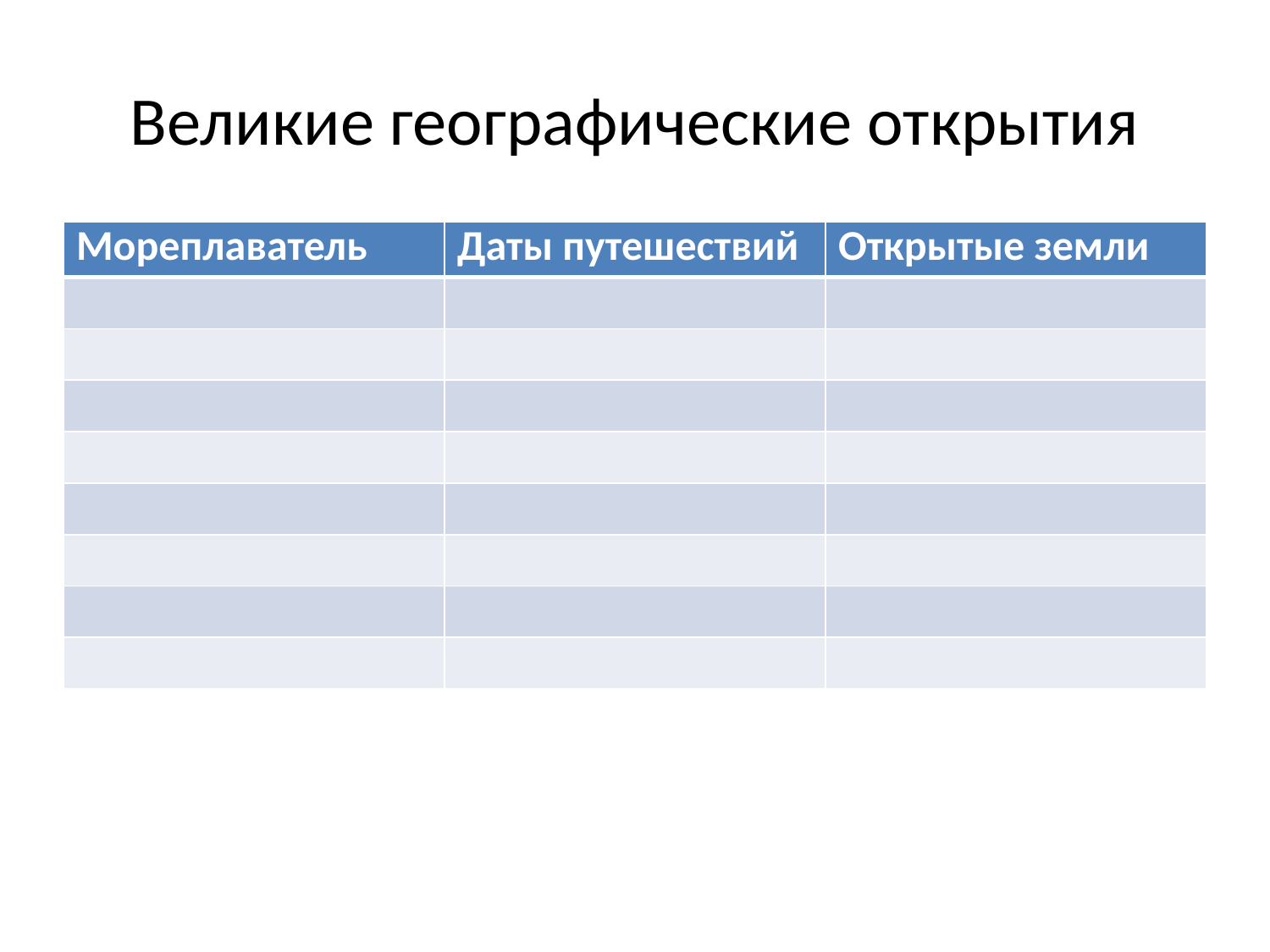

# Великие географические открытия
| Мореплаватель | Даты путешествий | Открытые земли |
| --- | --- | --- |
|  |  |  |
|  |  |  |
|  |  |  |
|  |  |  |
|  |  |  |
|  |  |  |
|  |  |  |
|  |  |  |